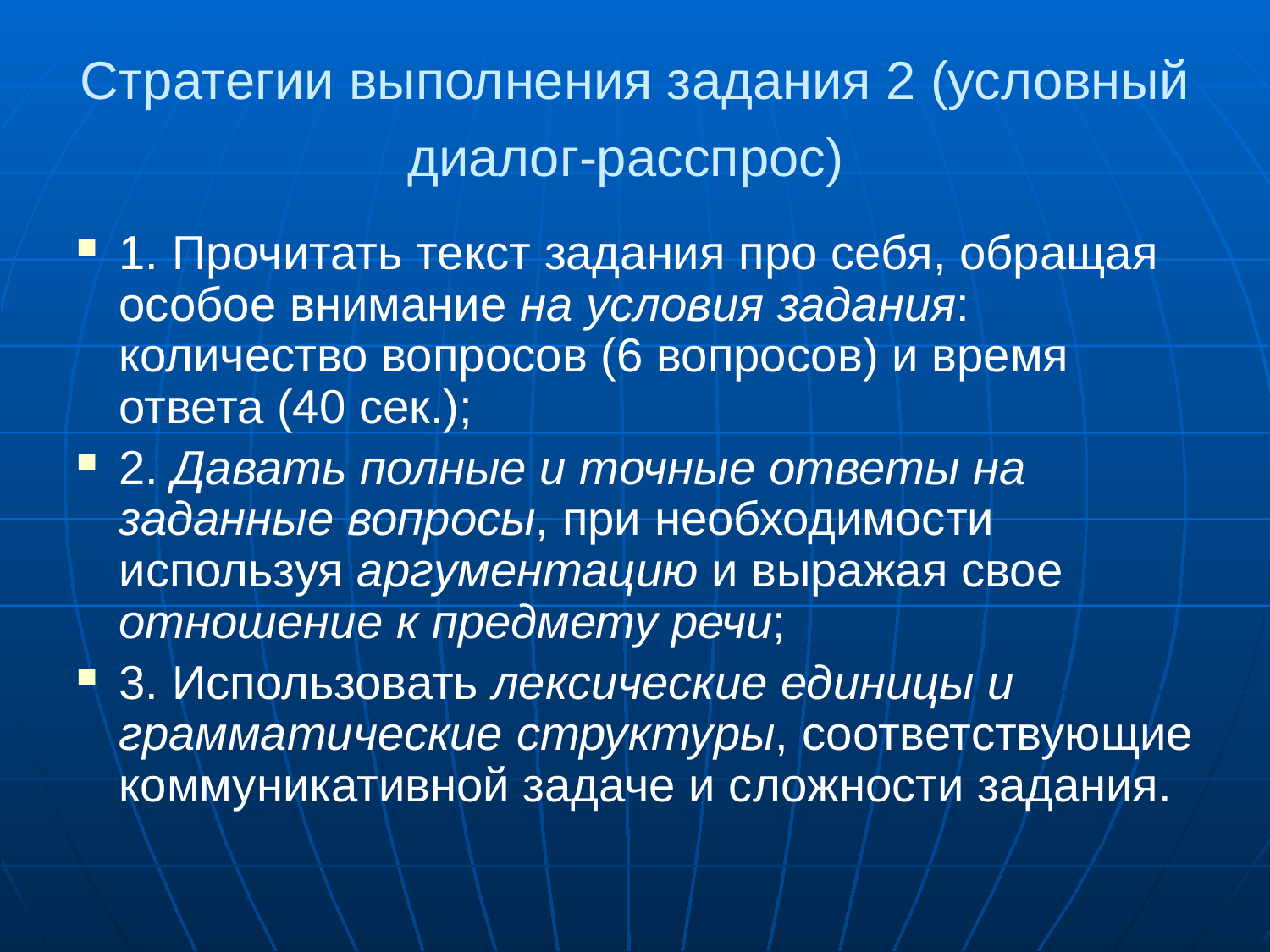

Стратегии выполнения задания 2 (условный диалог-расспрос)
1. Прочитать текст задания про себя, обращая особое внимание на условия задания: количество вопросов (6 вопросов) и время ответа (40 сек.);
2. Давать полные и точные ответы на заданные вопросы, при необходимости используя аргументацию и выражая свое отношение к предмету речи;
3. Использовать лексические единицы и грамматические структуры, соответствующие коммуникативной задаче и сложности задания.